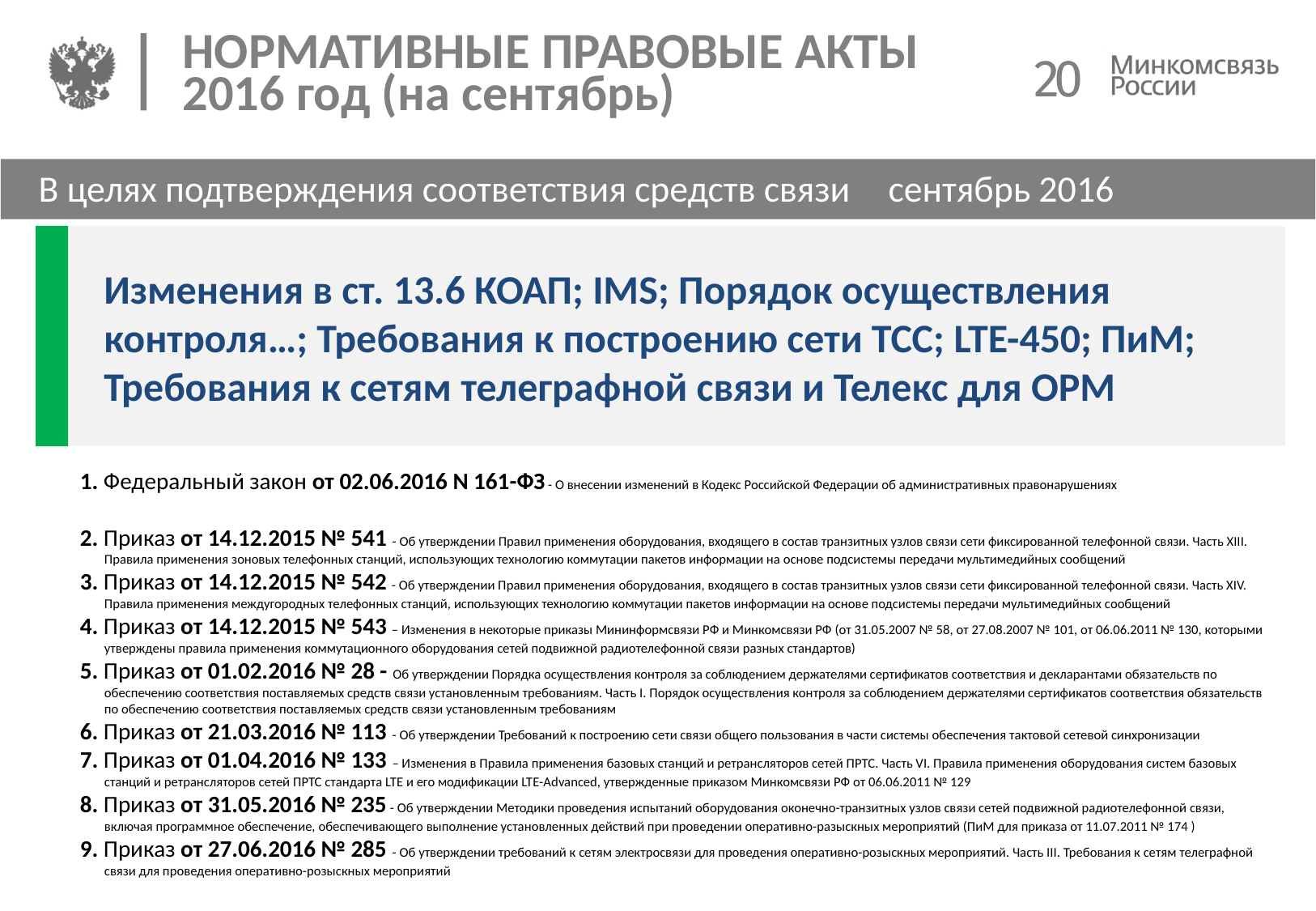

20
# НОРМАТИВНЫЕ ПРАВОВЫЕ АКТЫ 2016 год (на сентябрь)
В целях подтверждения соответствия средств связи	сентябрь 2016

Изменения в ст. 13.6 КОАП; IMS; Порядок осуществления контроля…; Требования к построению сети ТСС; LTE-450; ПиМ; Требования к сетям телеграфной связи и Телекс для ОРМ
1. Федеральный закон от 02.06.2016 N 161-ФЗ - О внесении изменений в Кодекс Российской Федерации об административных правонарушениях

2. Приказ от 14.12.2015 № 541 - Об утверждении Правил применения оборудования, входящего в состав транзитных узлов связи сети фиксированной телефонной связи. Часть ХIII. Правила применения зоновых телефонных станций, использующих технологию коммутации пакетов информации на основе подсистемы передачи мультимедийных сообщений
3. Приказ от 14.12.2015 № 542 - Об утверждении Правил применения оборудования, входящего в состав транзитных узлов связи сети фиксированной телефонной связи. Часть XIV. Правила применения междугородных телефонных станций, использующих технологию коммутации пакетов информации на основе подсистемы передачи мультимедийных сообщений
4. Приказ от 14.12.2015 № 543 – Изменения в некоторые приказы Мининформсвязи РФ и Минкомсвязи РФ (от 31.05.2007 № 58, от 27.08.2007 № 101, от 06.06.2011 № 130, которыми утверждены правила применения коммутационного оборудования сетей подвижной радиотелефонной связи разных стандартов)
5. Приказ от 01.02.2016 № 28 - Об утверждении Порядка осуществления контроля за соблюдением держателями сертификатов соответствия и декларантами обязательств по обеспечению соответствия поставляемых средств связи установленным требованиям. Часть I. Порядок осуществления контроля за соблюдением держателями сертификатов соответствия обязательств по обеспечению соответствия поставляемых средств связи установленным требованиям
6. Приказ от 21.03.2016 № 113 - Об утверждении Требований к построению сети связи общего пользования в части системы обеспечения тактовой сетевой синхронизации
7. Приказ от 01.04.2016 № 133 – Изменения в Правила применения базовых станций и ретрансляторов сетей ПРТС. Часть VI. Правила применения оборудования систем базовых станций и ретрансляторов сетей ПРТС стандарта LTE и его модификации LTE-Advanced, утвержденные приказом Минкомсвязи РФ от 06.06.2011 № 129
8. Приказ от 31.05.2016 № 235 - Об утверждении Методики проведения испытаний оборудования оконечно-транзитных узлов связи сетей подвижной радиотелефонной связи, включая программное обеспечение, обеспечивающего выполнение установленных действий при проведении оперативно-разыскных мероприятий (ПиМ для приказа от 11.07.2011 № 174 )
9. Приказ от 27.06.2016 № 285 - Об утверждении требований к сетям электросвязи для проведения оперативно-розыскных мероприятий. Часть III. Требования к сетям телеграфной связи для проведения оперативно-розыскных мероприятий